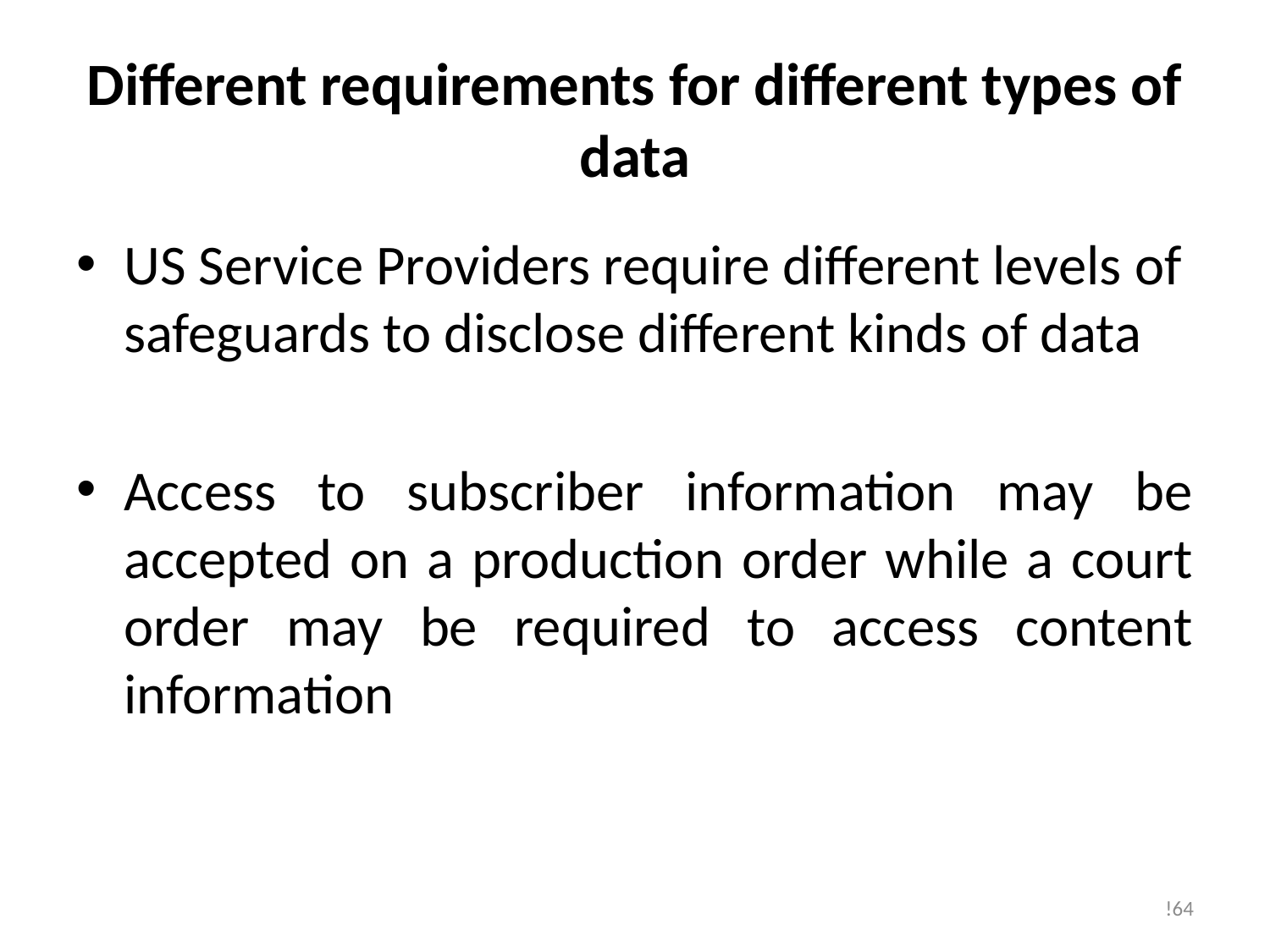

# Different requirements for different types of data
US Service Providers require different levels of safeguards to disclose different kinds of data

Access to subscriber information may be accepted on a production order while a court order may be required to access content information
!64